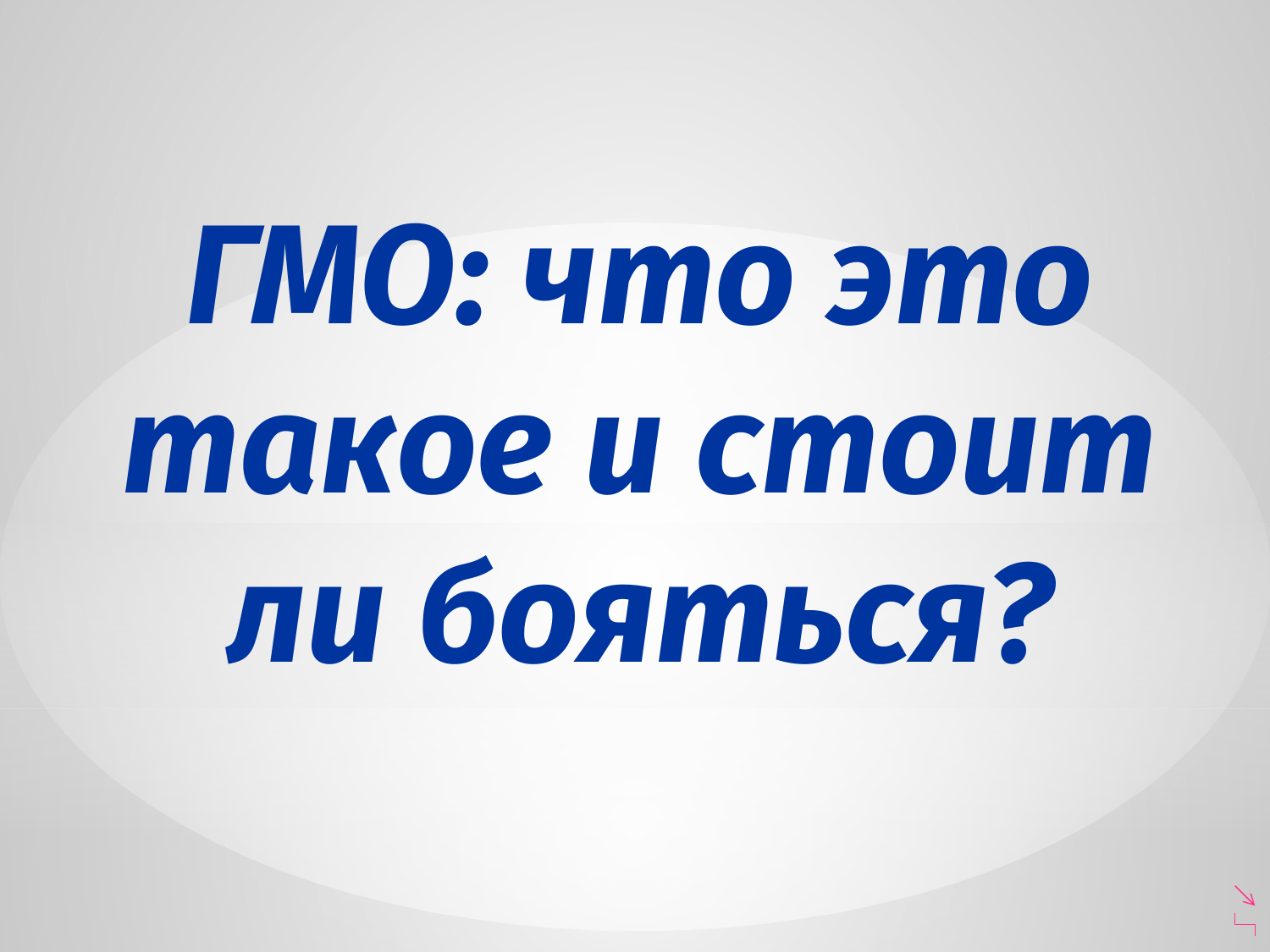

ГМО: что это такое и стоит ли бояться?